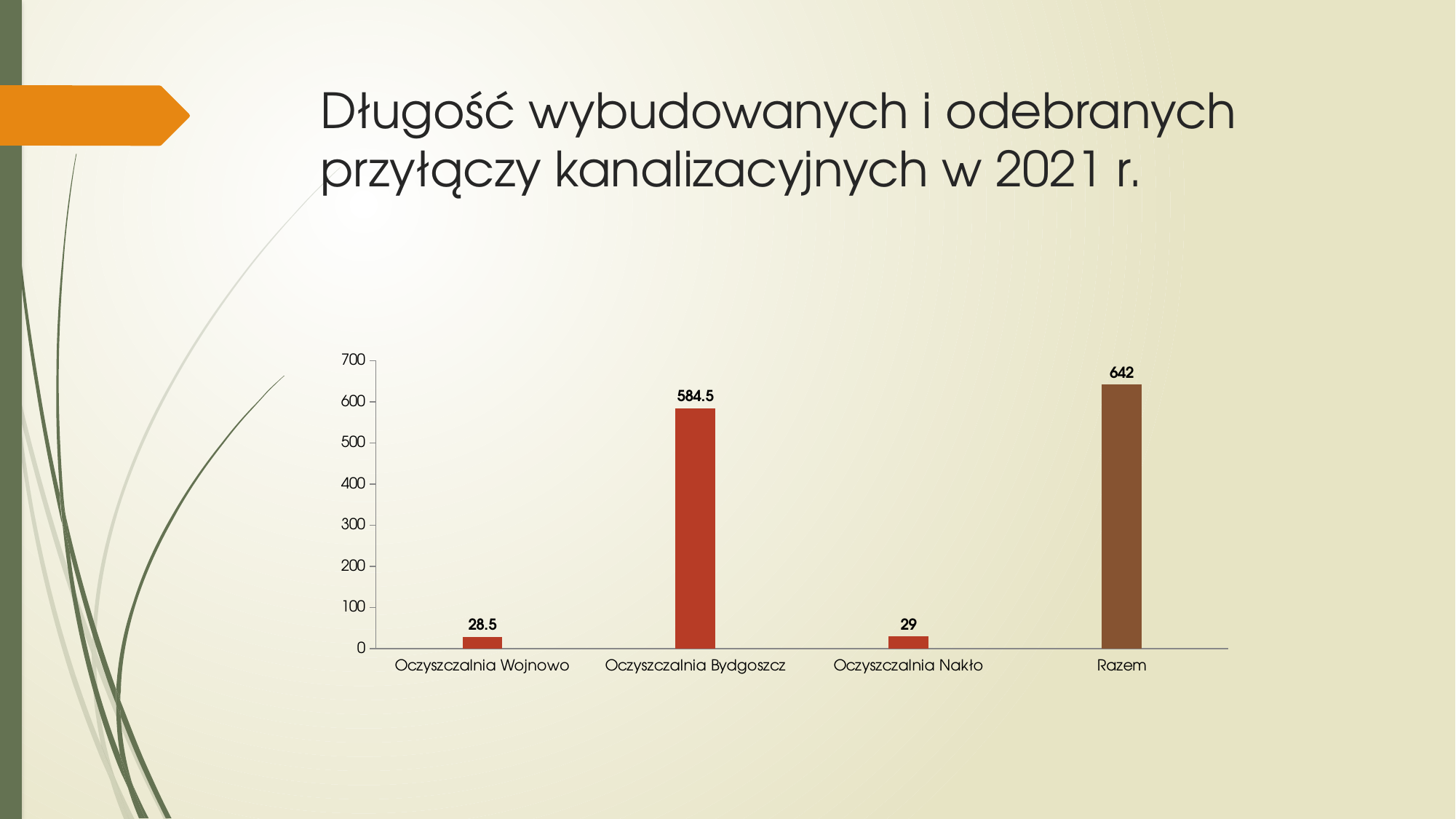

# Długość wybudowanych i odebranych przyłączy kanalizacyjnych w 2021 r.

### Chart

| Category | Kolumna1 | Seria 2 | Seria 3 |
|---|---|---|---|
| Oczyszczalnia Wojnowo | None | 28.5 | None |
| Oczyszczalnia Bydgoszcz | None | 584.5 | None |
| Oczyszczalnia Nakło | None | 29.0 | None |
| Razem | None | None | 642.0 |